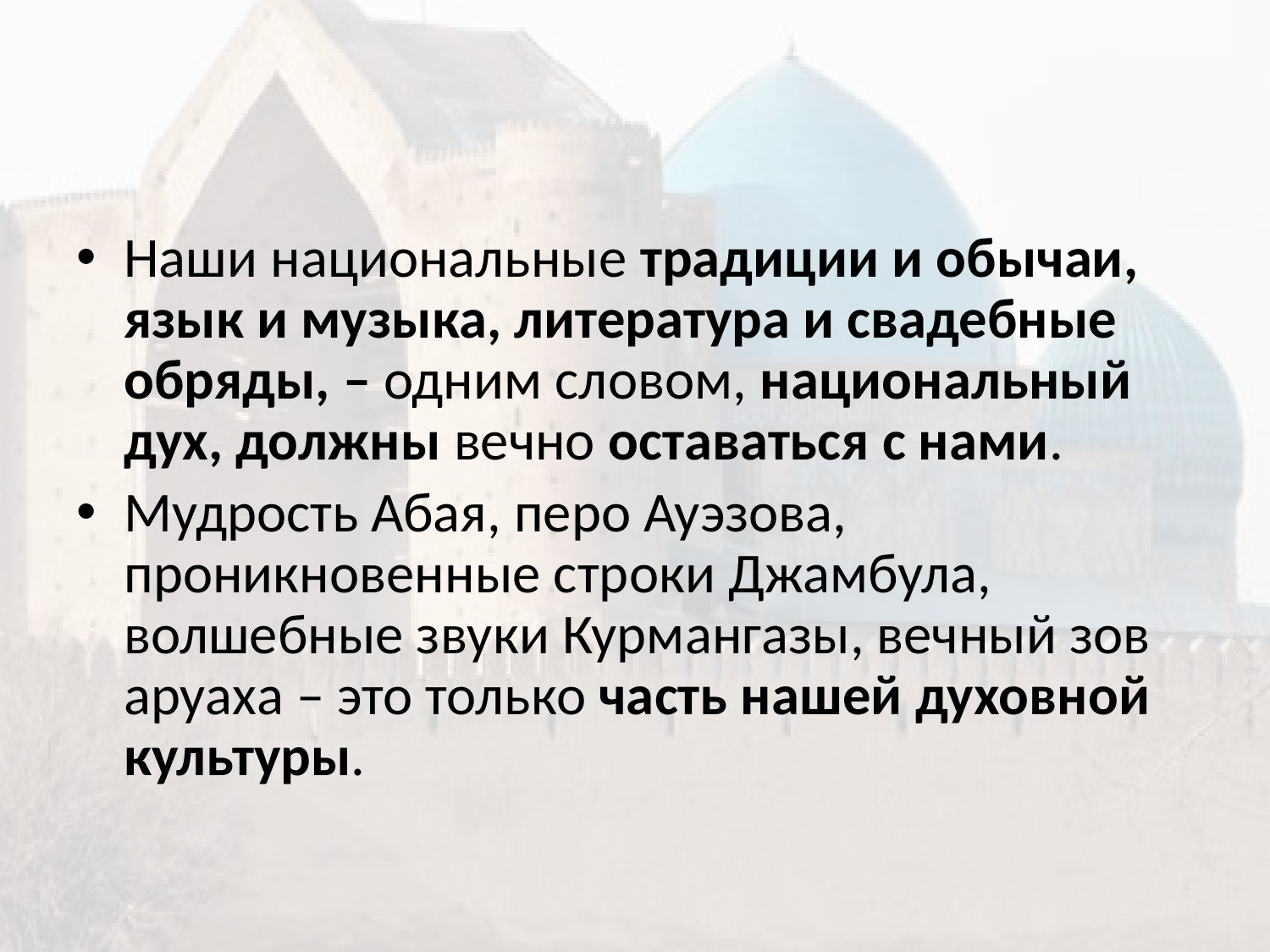

Наши национальные традиции и обычаи, язык и музыка, литература и свадебные обряды, – одним словом, национальный дух, должны вечно оставаться с нами.
Мудрость Абая, перо Ауэзова, проникновенные строки Джамбула, волшебные звуки Курмангазы, вечный зов аруаха – это только часть нашей духовной культуры.